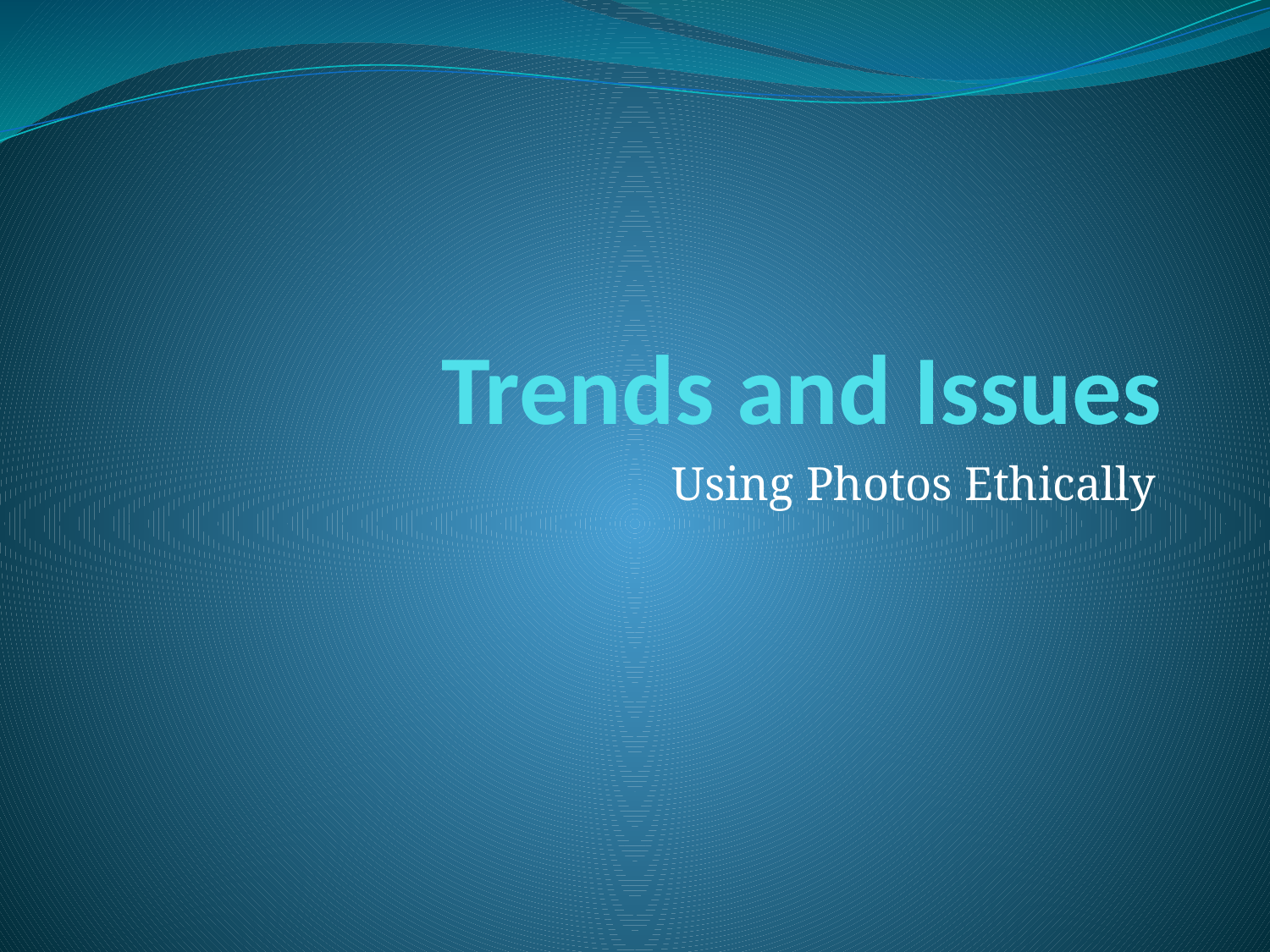

# Trends and Issues
Using Photos Ethically